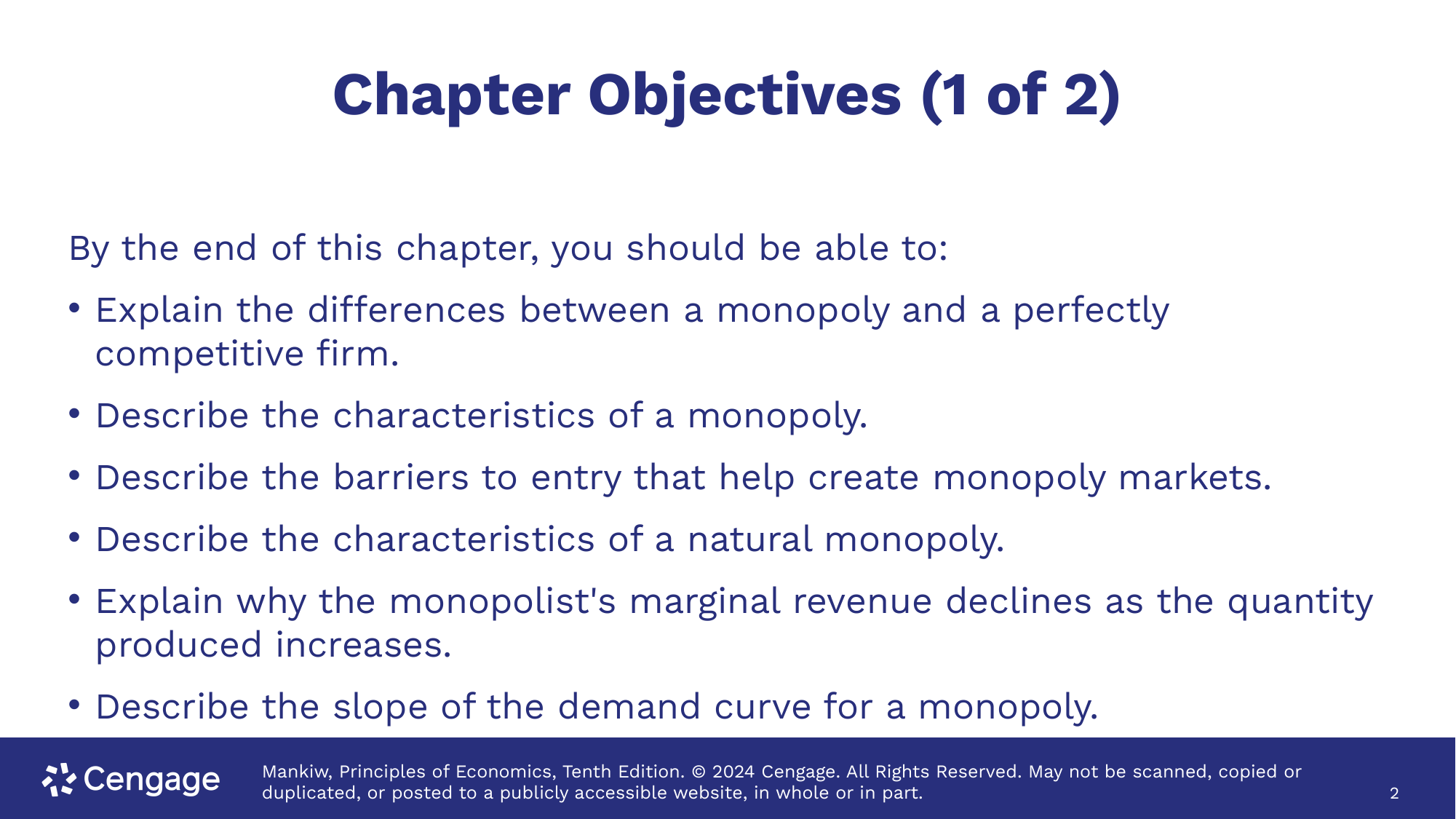

# Chapter Objectives (1 of 2)
By the end of this chapter, you should be able to:
Explain the differences between a monopoly and a perfectly competitive firm.
Describe the characteristics of a monopoly.
Describe the barriers to entry that help create monopoly markets.
Describe the characteristics of a natural monopoly.
Explain why the monopolist's marginal revenue declines as the quantity produced increases.
Describe the slope of the demand curve for a monopoly.